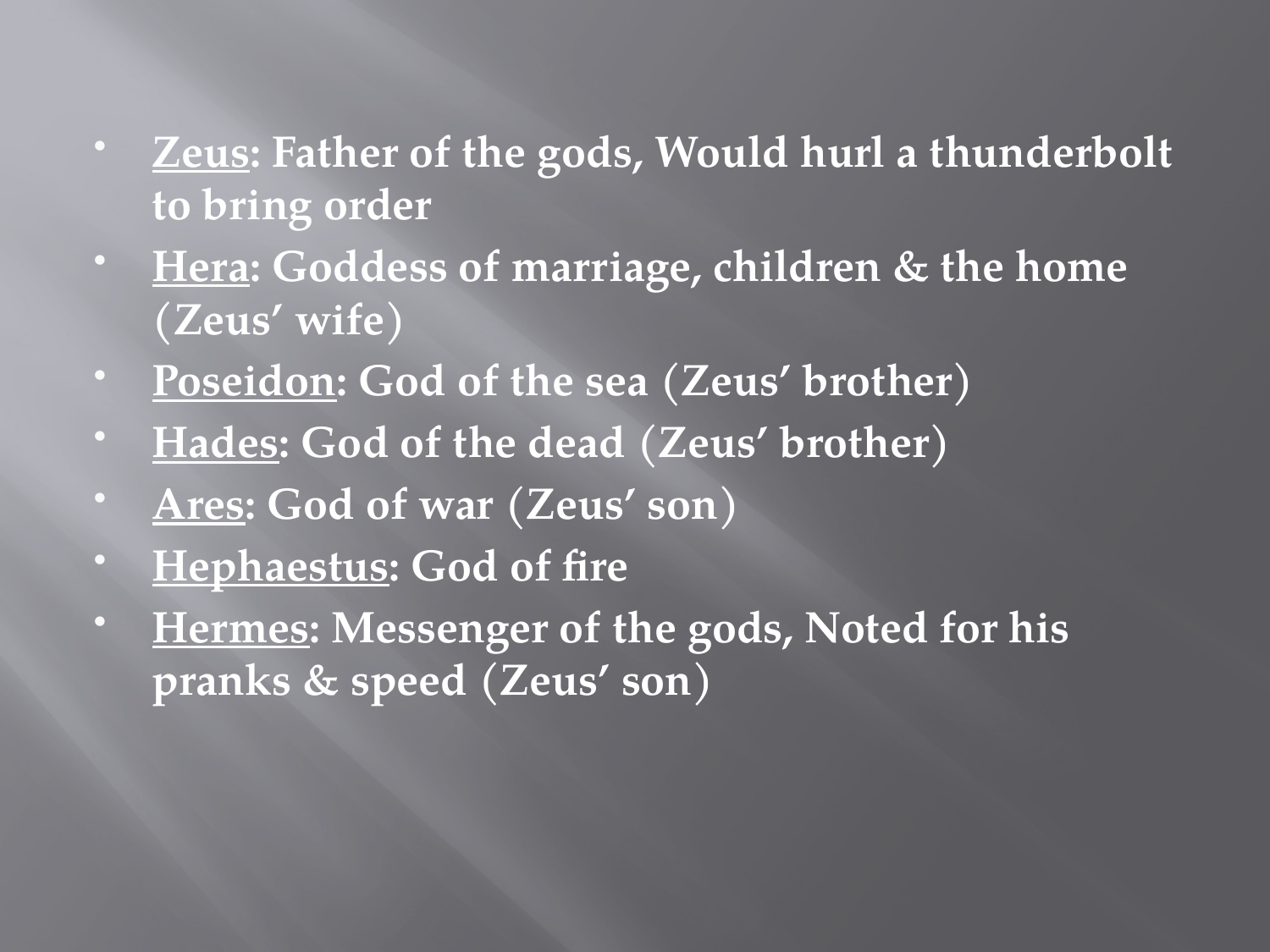

#
Zeus: Father of the gods, Would hurl a thunderbolt to bring order
Hera: Goddess of marriage, children & the home (Zeus’ wife)
Poseidon: God of the sea (Zeus’ brother)
Hades: God of the dead (Zeus’ brother)
Ares: God of war (Zeus’ son)
Hephaestus: God of fire
Hermes: Messenger of the gods, Noted for his pranks & speed (Zeus’ son)